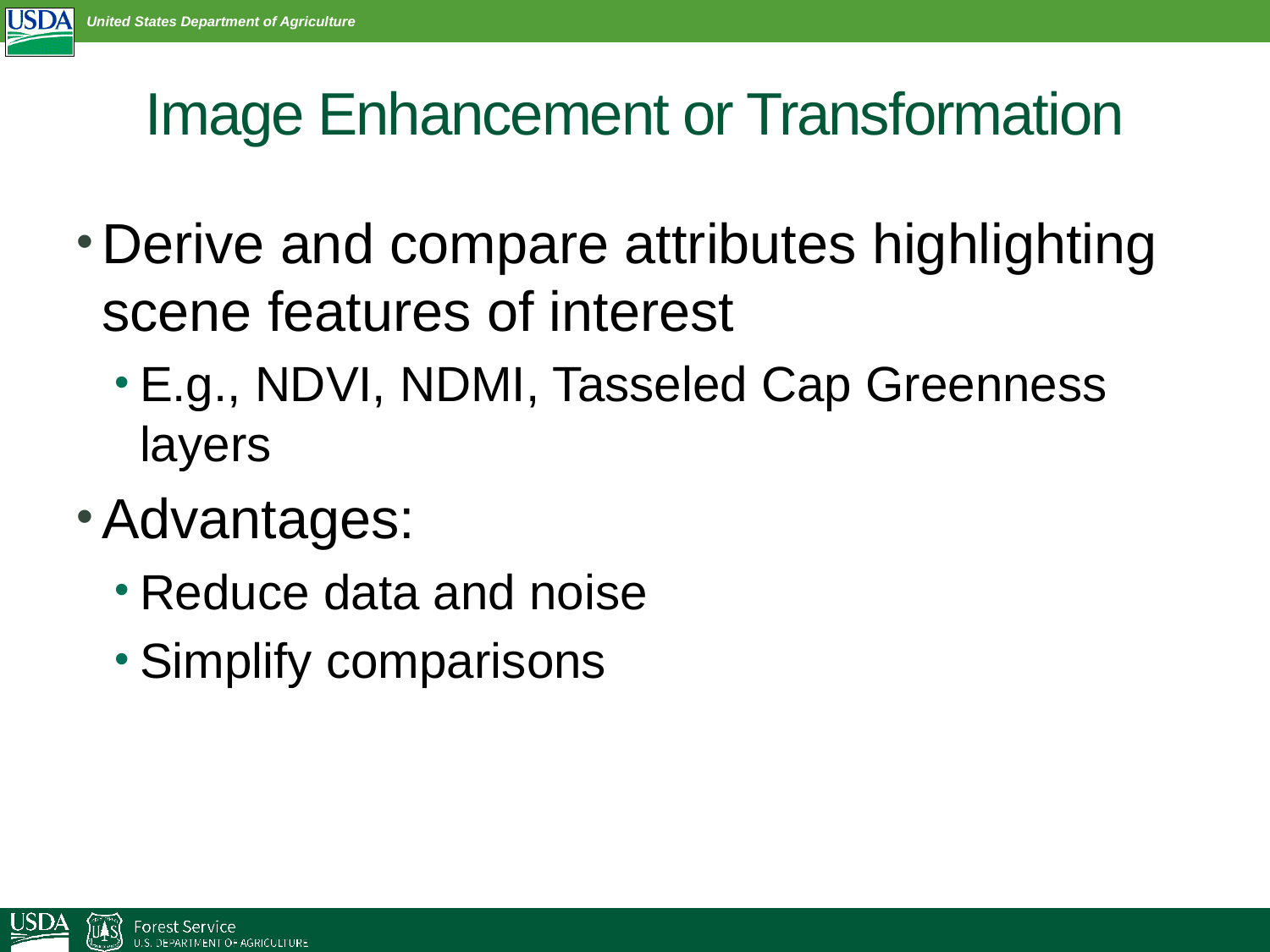

# Image Enhancement or Transformation
Derive and compare attributes highlighting scene features of interest
E.g., NDVI, NDMI, Tasseled Cap Greenness layers
Advantages:
Reduce data and noise
Simplify comparisons